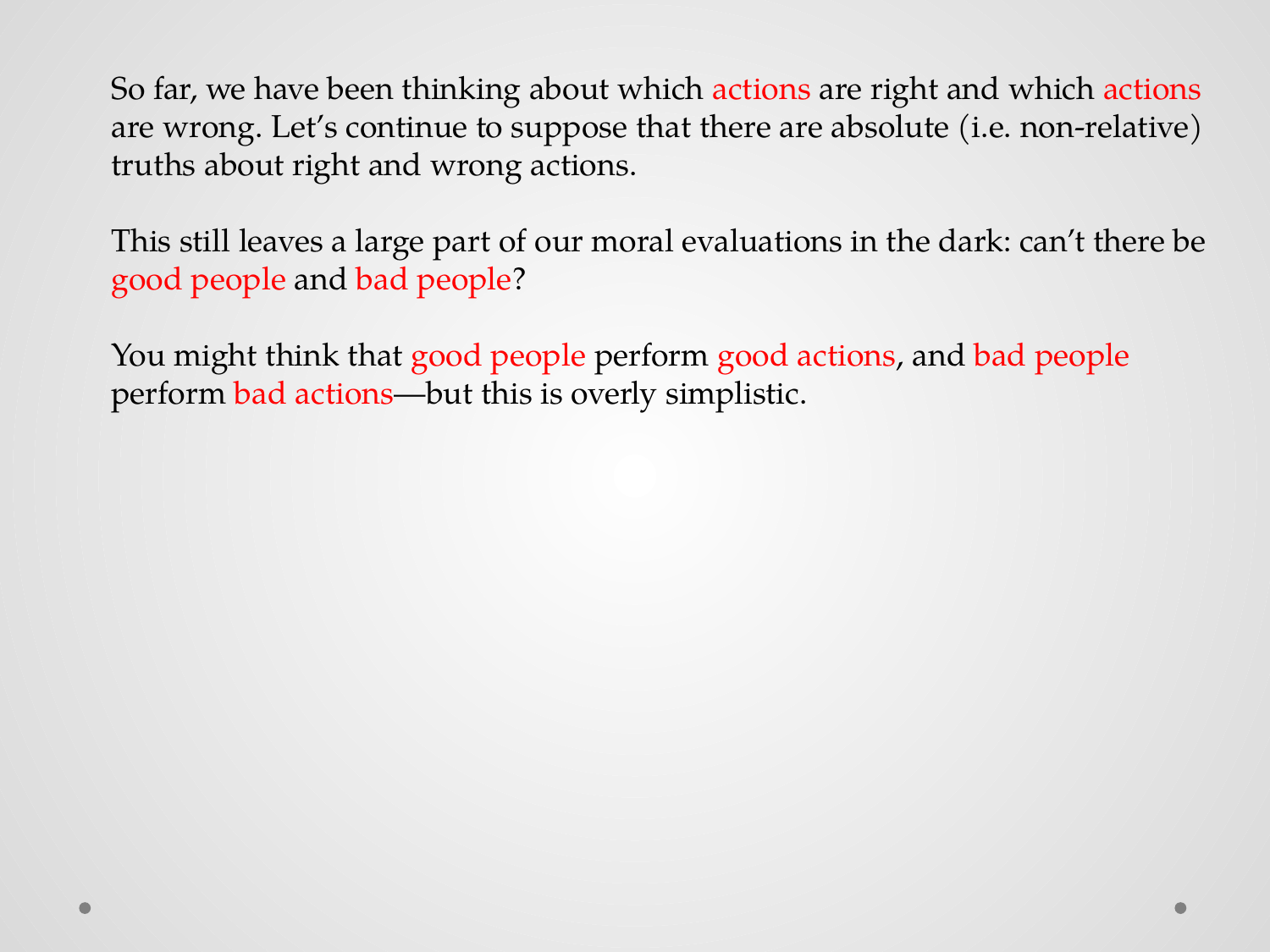

So far, we have been thinking about which actions are right and which actions are wrong. Let’s continue to suppose that there are absolute (i.e. non-relative) truths about right and wrong actions.

This still leaves a large part of our moral evaluations in the dark: can’t there be good people and bad people?

You might think that good people perform good actions, and bad people perform bad actions—but this is overly simplistic.